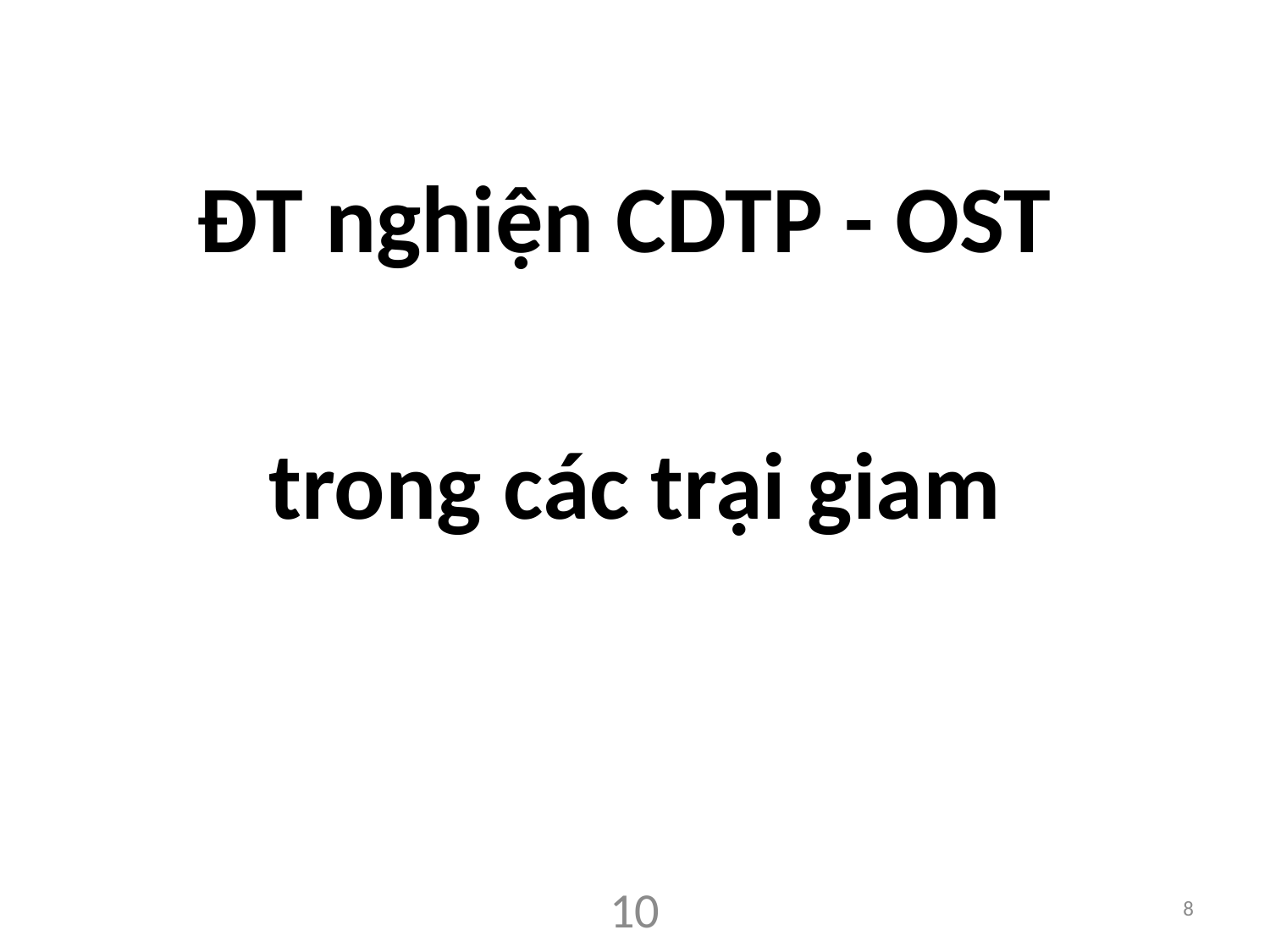

#
ĐT nghiện CDTP - OST

trong các trại giam
10
8